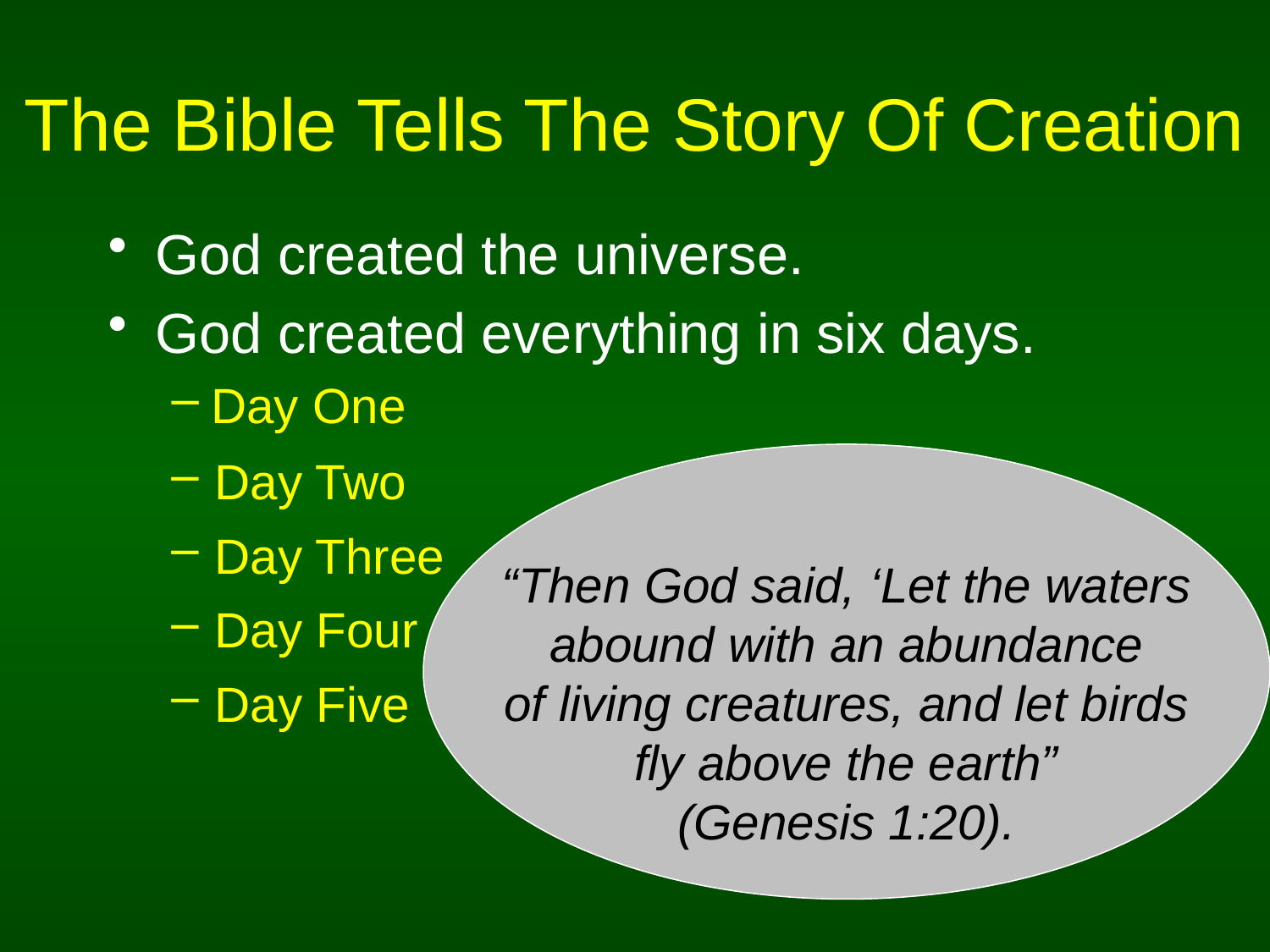

# The Bible Tells The Story Of Creation
God created the universe.
God created everything in six days.
Day One
 Day Two

“Then God said, ‘Let the waters
abound with an abundance
of living creatures, and let birds
fly above the earth”
(Genesis 1:20).
 Day Three
 Day Four
 Day Five